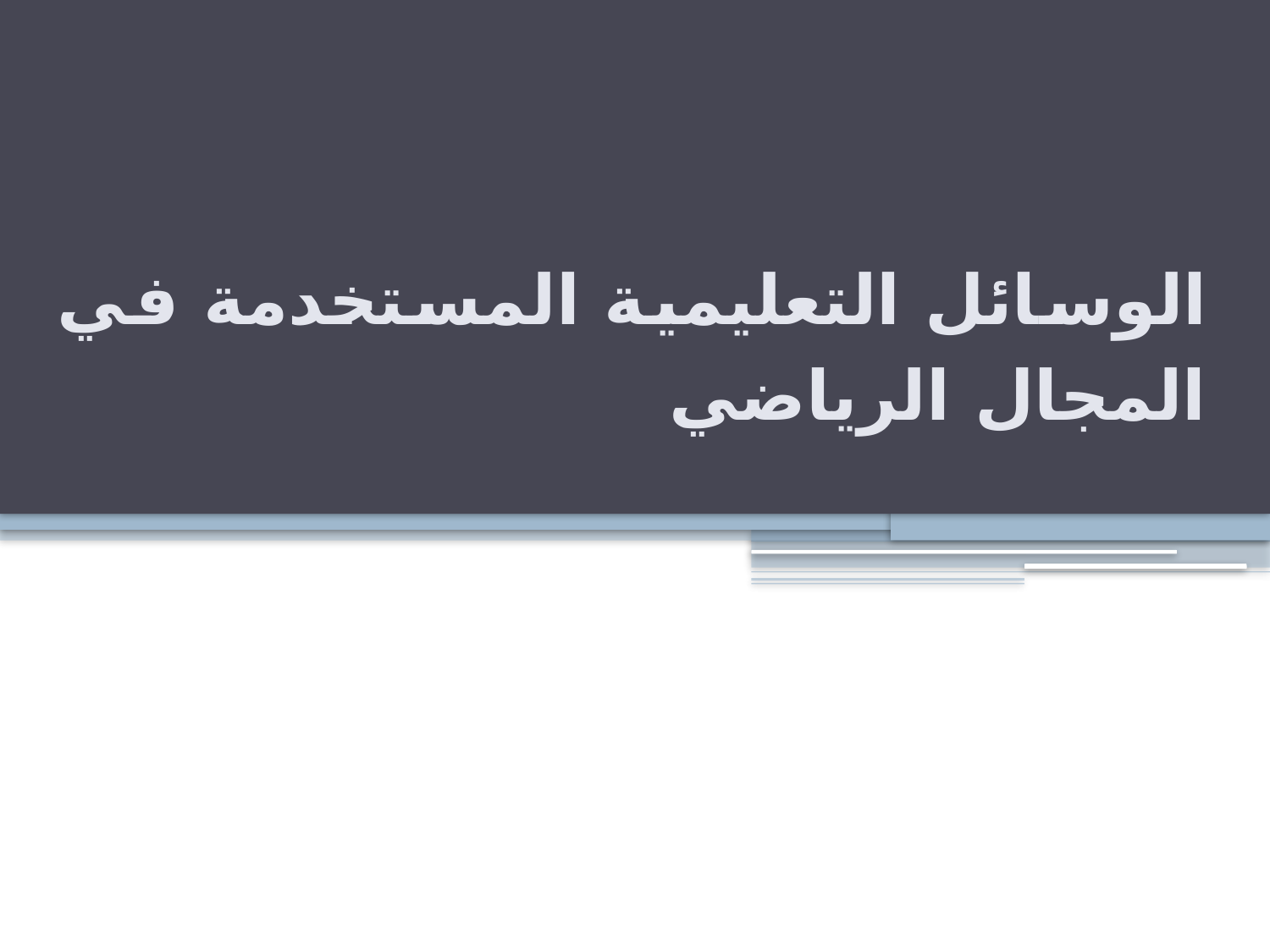

# الوسائل التعليمية المستخدمة في المجال الرياضي